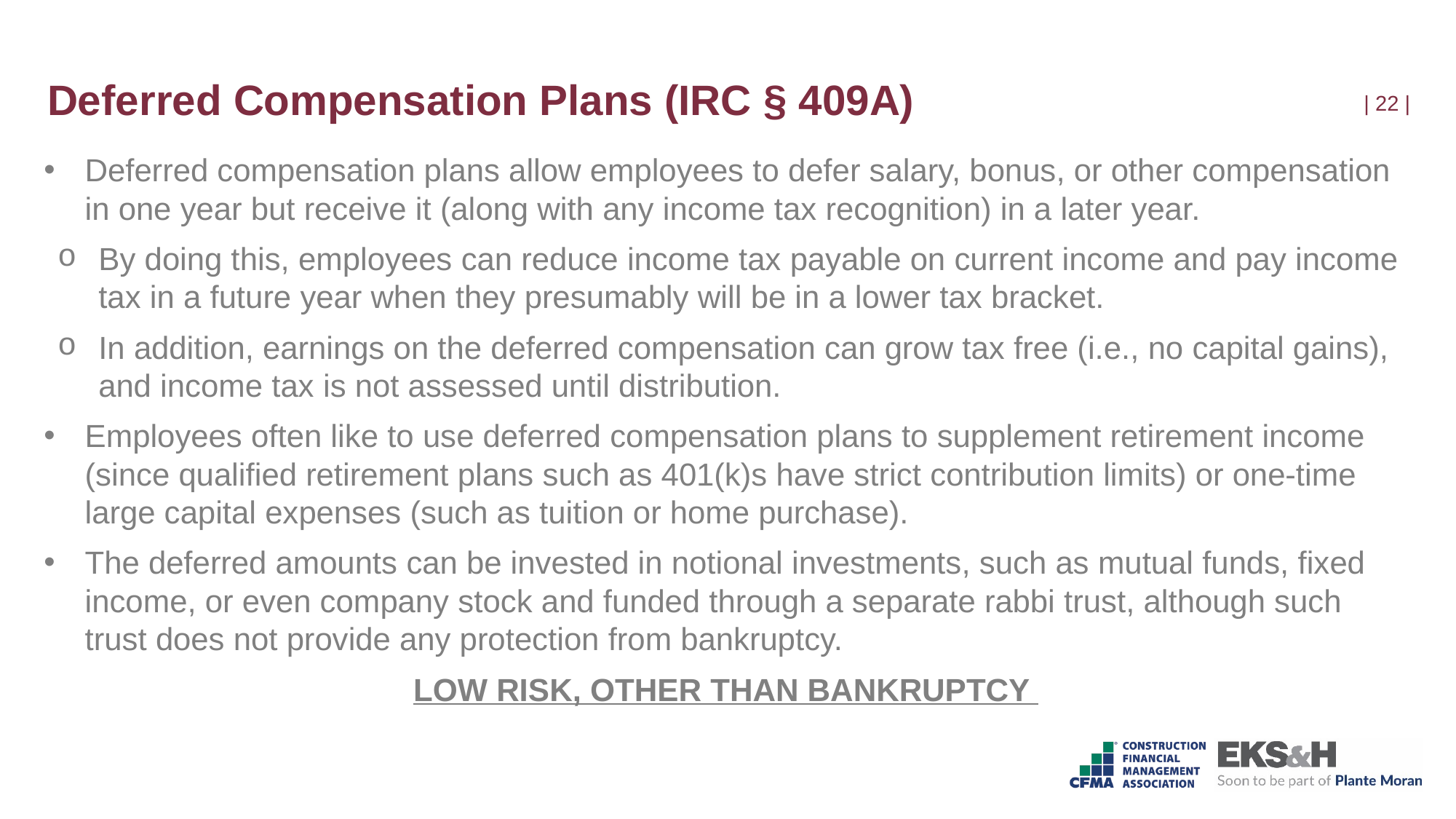

# Deferred Compensation Plans (IRC § 409A)
| 22 |
Deferred compensation plans allow employees to defer salary, bonus, or other compensation in one year but receive it (along with any income tax recognition) in a later year.
By doing this, employees can reduce income tax payable on current income and pay income tax in a future year when they presumably will be in a lower tax bracket.
In addition, earnings on the deferred compensation can grow tax free (i.e., no capital gains), and income tax is not assessed until distribution.
Employees often like to use deferred compensation plans to supplement retirement income (since qualified retirement plans such as 401(k)s have strict contribution limits) or one-time large capital expenses (such as tuition or home purchase).
The deferred amounts can be invested in notional investments, such as mutual funds, fixed income, or even company stock and funded through a separate rabbi trust, although such trust does not provide any protection from bankruptcy.
LOW RISK, OTHER THAN BANKRUPTCY